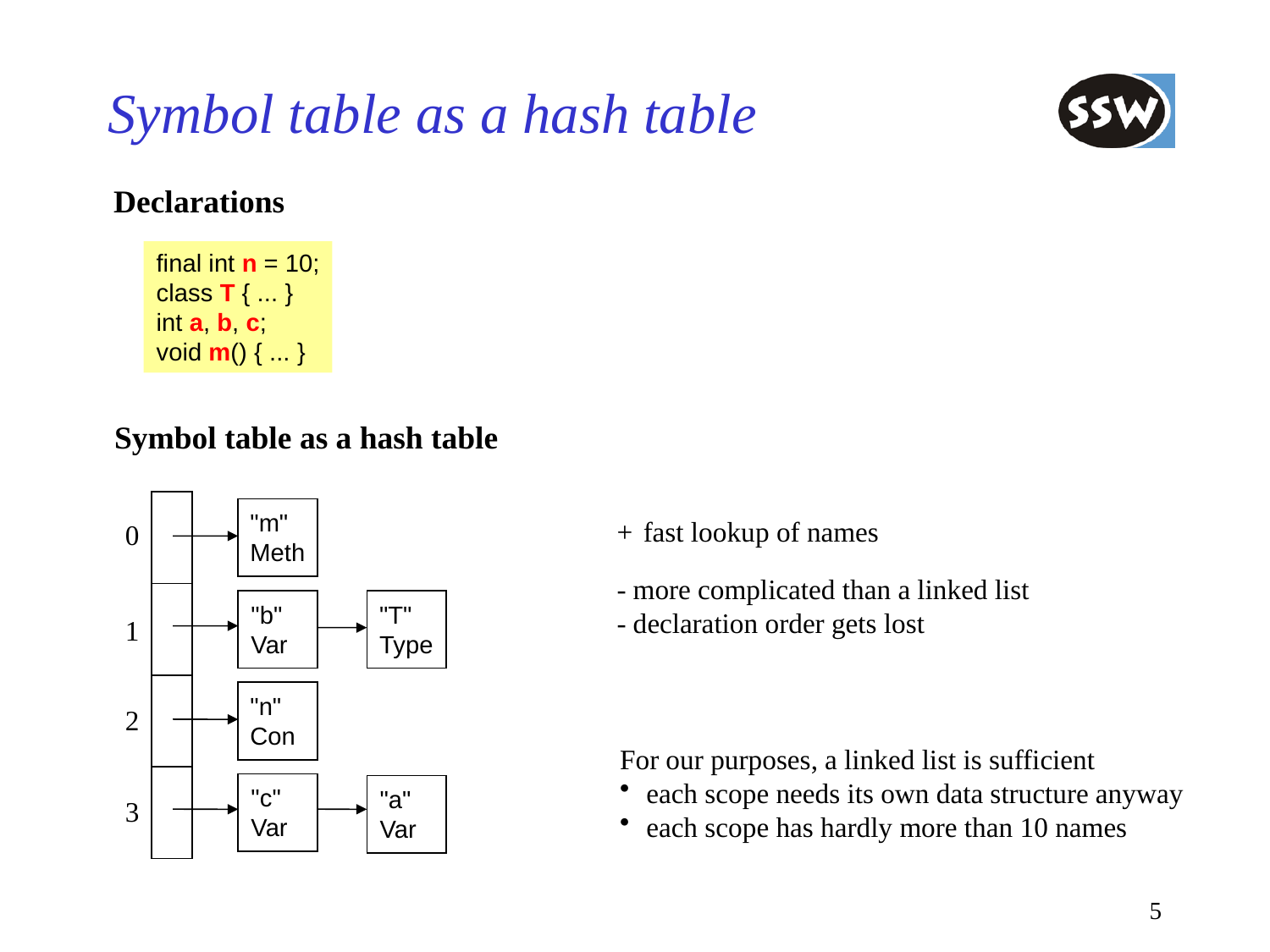

# Symbol table as a hash table
Declarations
final int n = 10;
class T { ... }
int a, b, c;
void m() { ... }
Symbol table as a hash table

"m"
Meth
+	fast lookup of names

- more complicated than a linked list
- declaration order gets lost
0

"b"
Var
"T"
Type
1

"n"
Con
2

For our purposes, a linked list is sufficient
each scope needs its own data structure anyway
each scope has hardly more than 10 names

"c"
Var
"a"
Var
3

5